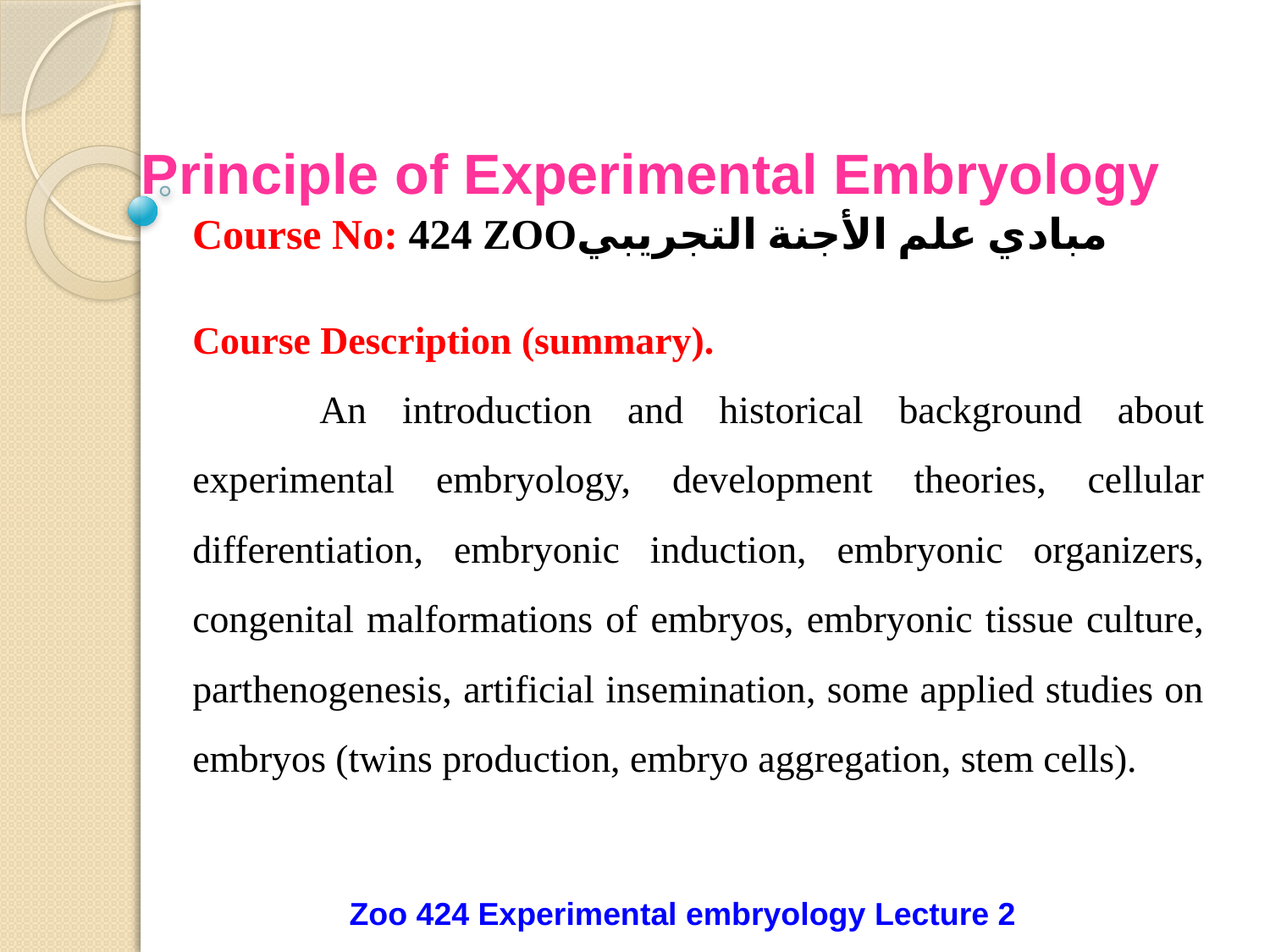

# Principle of Experimental Embryology
Course No: 424 ZOOمبادي علم الأجنة التجريبي
Course Description (summary).
	An introduction and historical background about experimental embryology, development theories, cellular differentiation, embryonic induction, embryonic organizers, congenital malformations of embryos, embryonic tissue culture, parthenogenesis, artificial insemination, some applied studies on embryos (twins production, embryo aggregation, stem cells).
Zoo 424 Experimental embryology Lecture 2